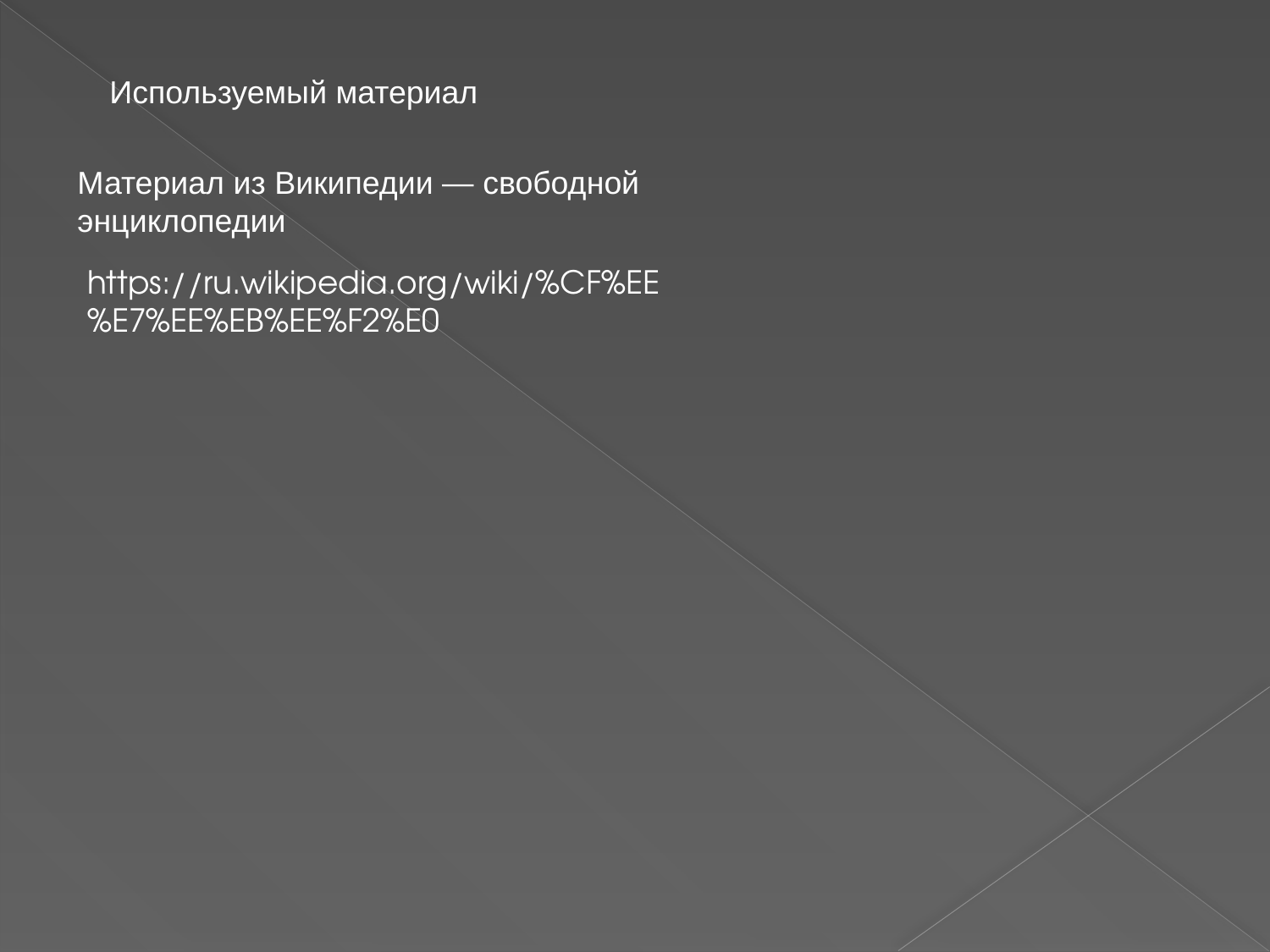

Используемый материал
Материал из Википедии — свободной энциклопедии
https://ru.wikipedia.org/wiki/%CF%EE%E7%EE%EB%EE%F2%E0